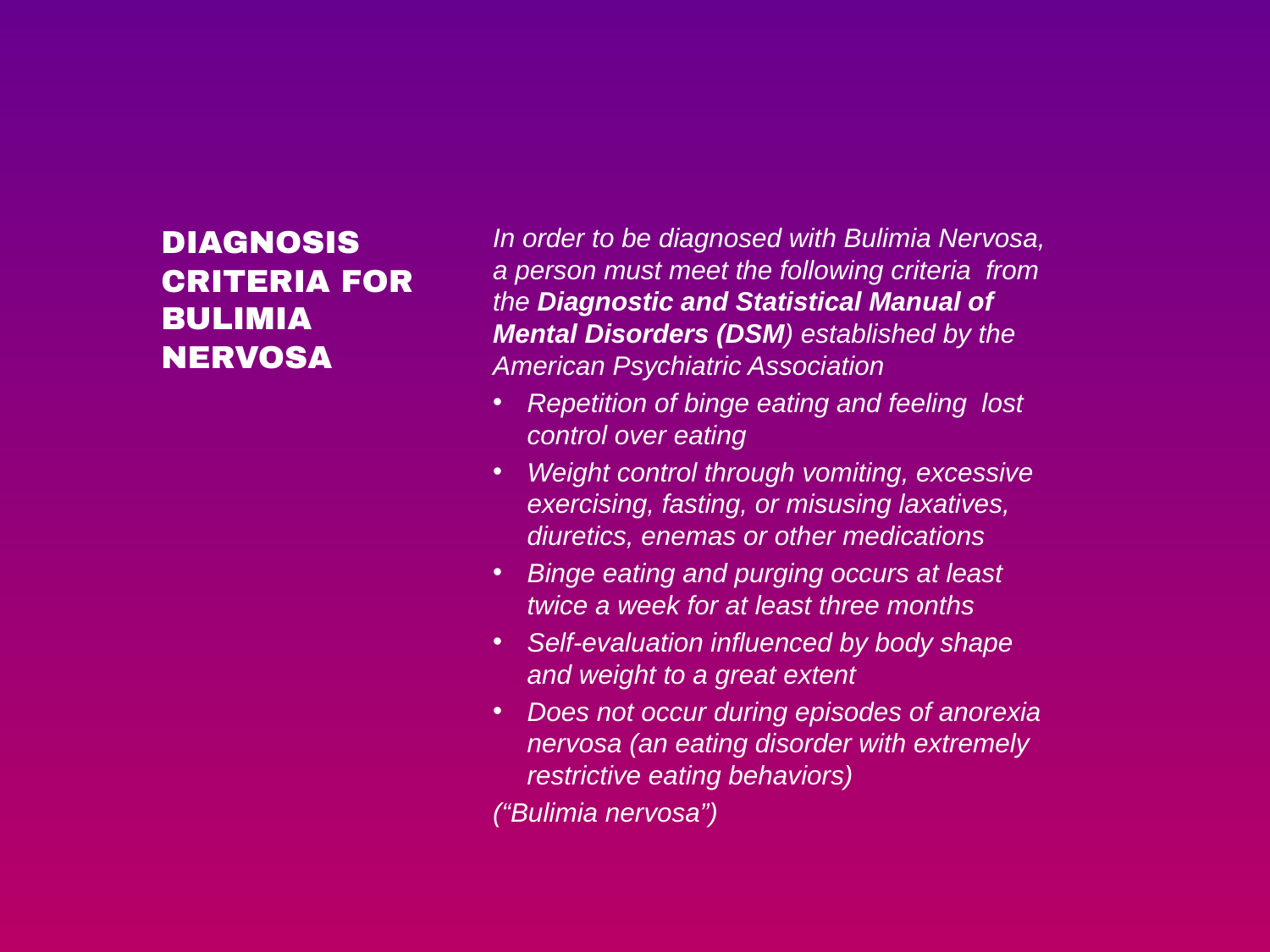

In order to be diagnosed with Bulimia Nervosa, a person must meet the following criteria  from the Diagnostic and Statistical Manual of Mental Disorders (DSM) established by the American Psychiatric Association
Repetition of binge eating and feeling  lost control over eating
Weight control through vomiting, excessive exercising, fasting, or misusing laxatives, diuretics, enemas or other medications
Binge eating and purging occurs at least twice a week for at least three months
Self-evaluation influenced by body shape and weight to a great extent
Does not occur during episodes of anorexia nervosa (an eating disorder with extremely restrictive eating behaviors)
(“Bulimia nervosa”)

# Diagnosis criteria for bulimia nervosa